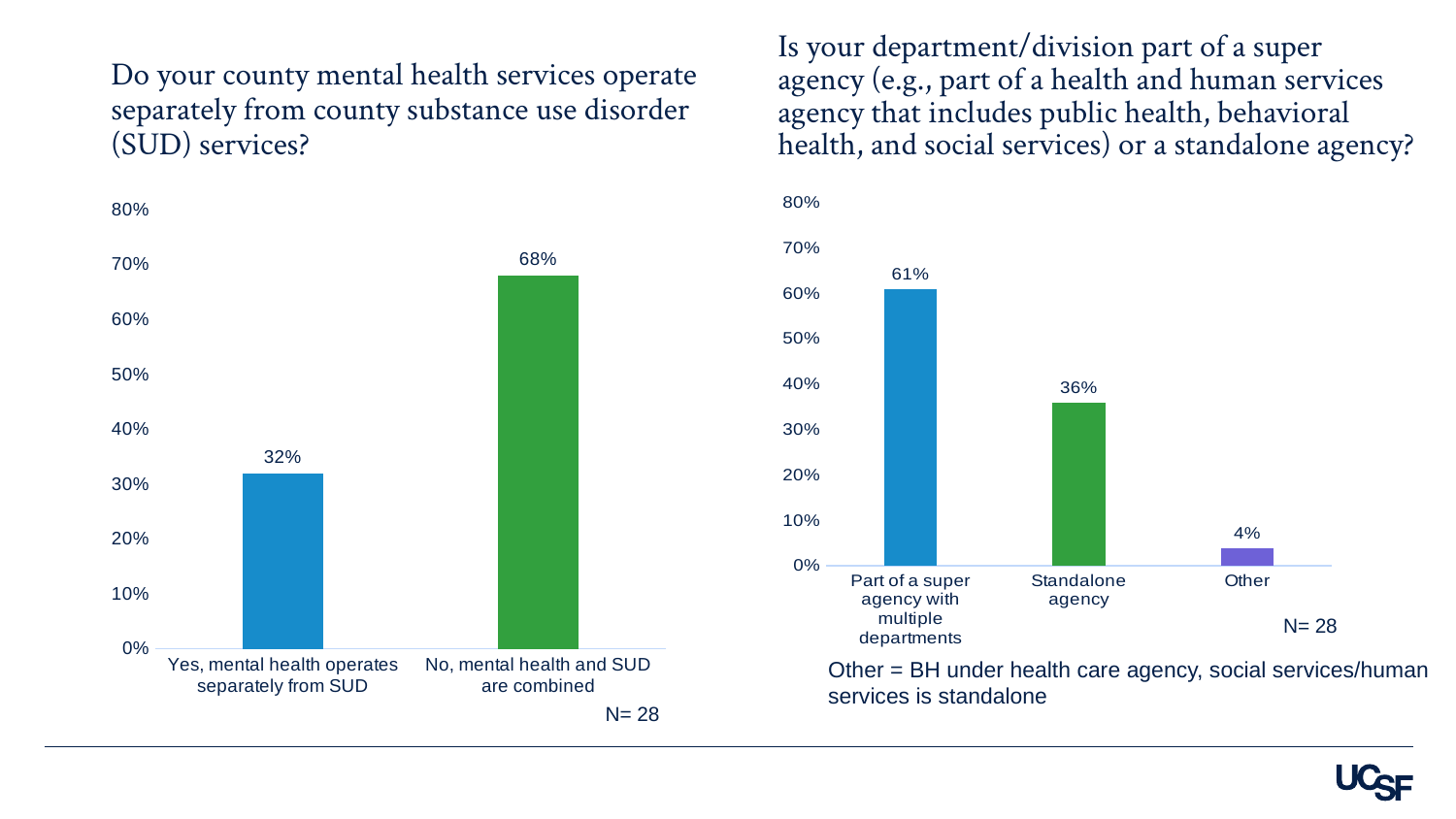

# Is your department/division part of a super agency (e.g., part of a health and human services agency that includes public health, behavioral health, and social services) or a standalone agency?
Do your county mental health services operate separately from county substance use disorder (SUD) services?

### Chart

| Category |  |
|---|---|
| Yes, mental health operates separately from SUD | 0.32 |
| No, mental health and SUD are combined | 0.68 |

### Chart

| Category |  |
|---|---|
| Part of a super agency with multiple departments | 0.61 |
| Standalone agency | 0.36 |
| Other | 0.04 |
N= 28
Other = BH under health care agency, social services/human services is standalone
N= 28